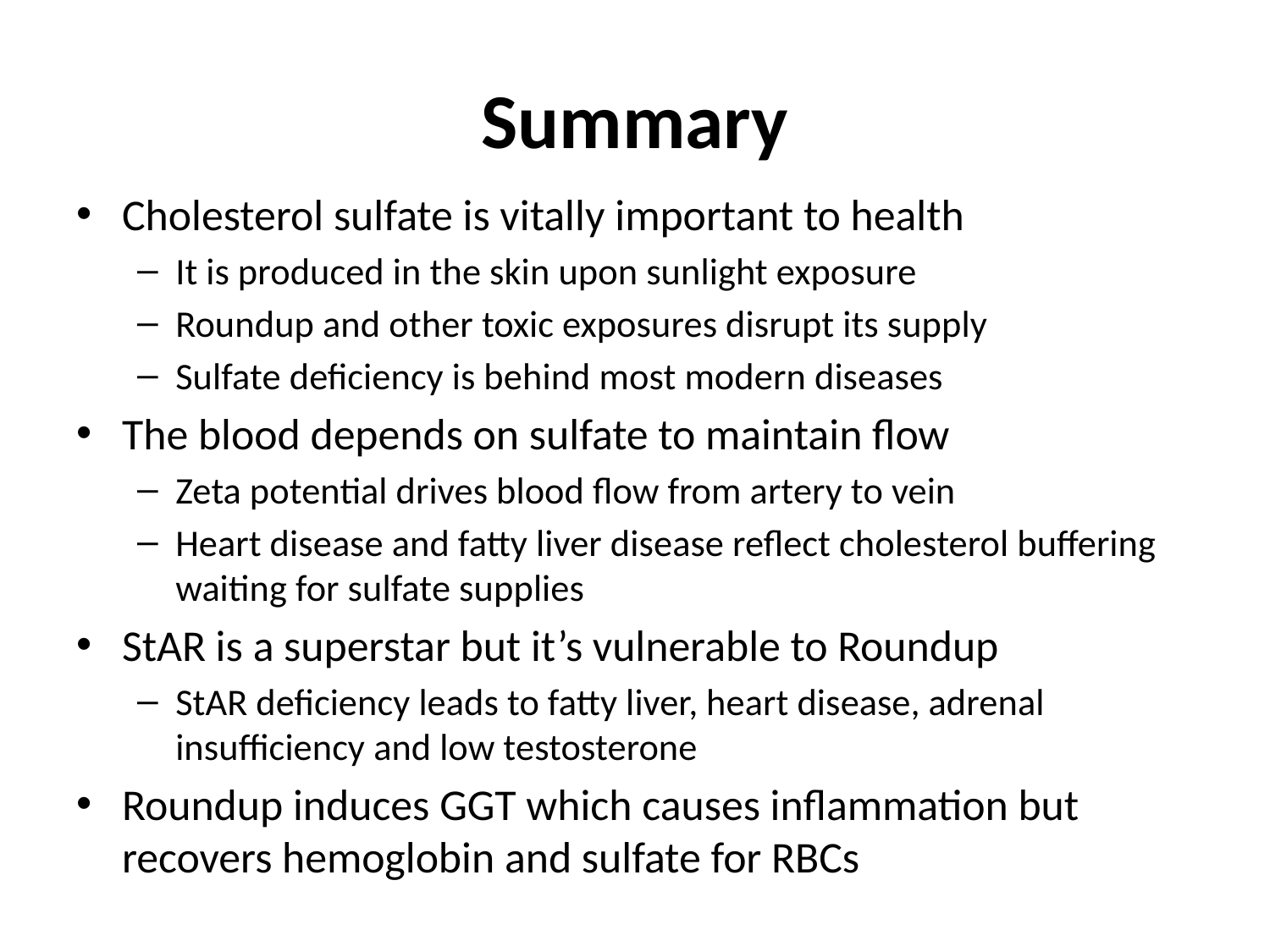

# Summary
Cholesterol sulfate is vitally important to health
It is produced in the skin upon sunlight exposure
Roundup and other toxic exposures disrupt its supply
Sulfate deficiency is behind most modern diseases
The blood depends on sulfate to maintain flow
Zeta potential drives blood flow from artery to vein
Heart disease and fatty liver disease reflect cholesterol buffering waiting for sulfate supplies
StAR is a superstar but it’s vulnerable to Roundup
StAR deficiency leads to fatty liver, heart disease, adrenal insufficiency and low testosterone
Roundup induces GGT which causes inflammation but recovers hemoglobin and sulfate for RBCs